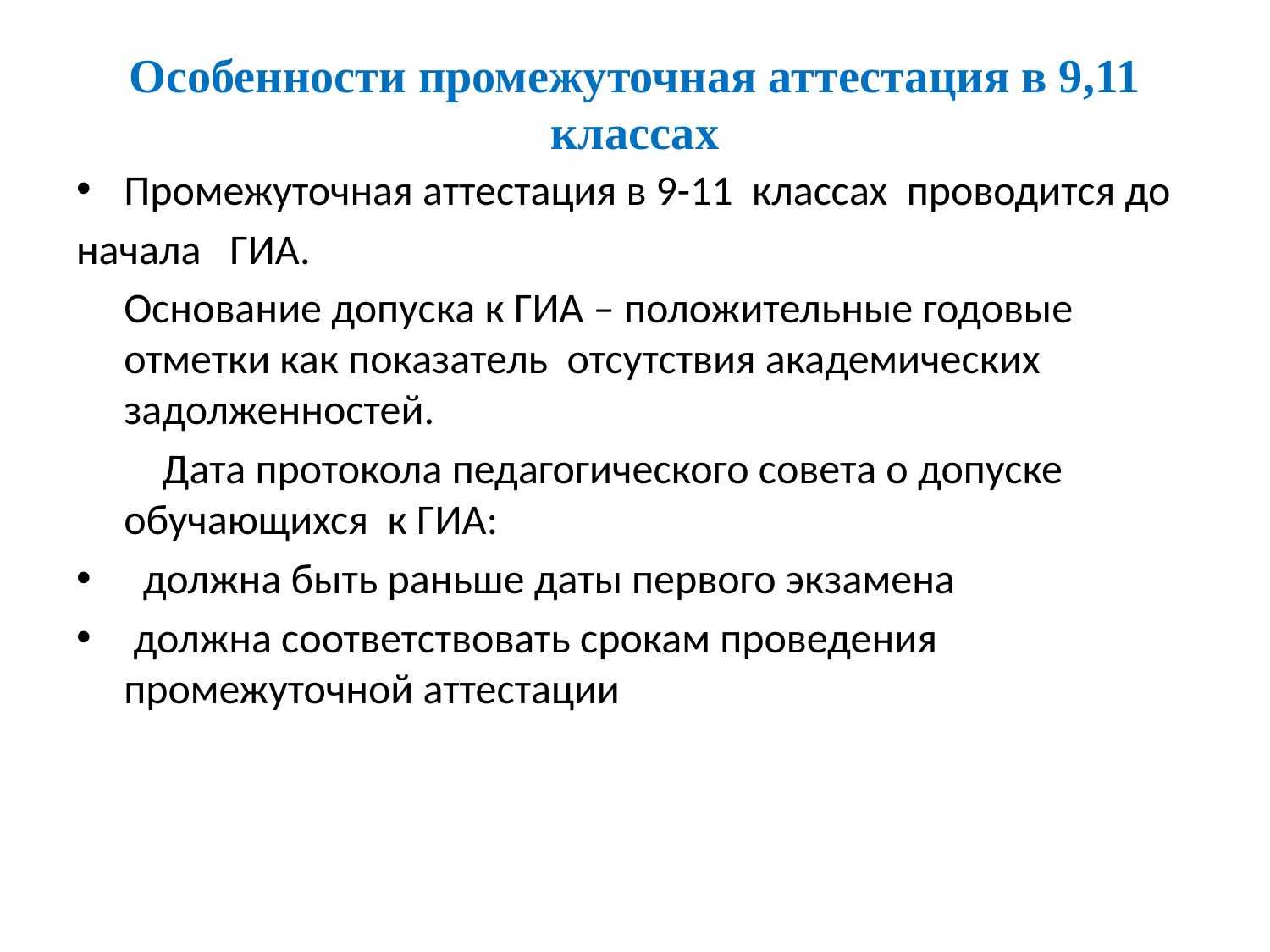

# Особенности промежуточная аттестация в 9,11 классах
Промежуточная аттестация в 9-11  классах  проводится до
начала   ГИА.
     Основание допуска к ГИА – положительные годовые отметки как показатель  отсутствия академических задолженностей.
         Дата протокола педагогического совета о допуске обучающихся  к ГИА:
  должна быть раньше даты первого экзамена
 должна соответствовать срокам проведения промежуточной аттестации